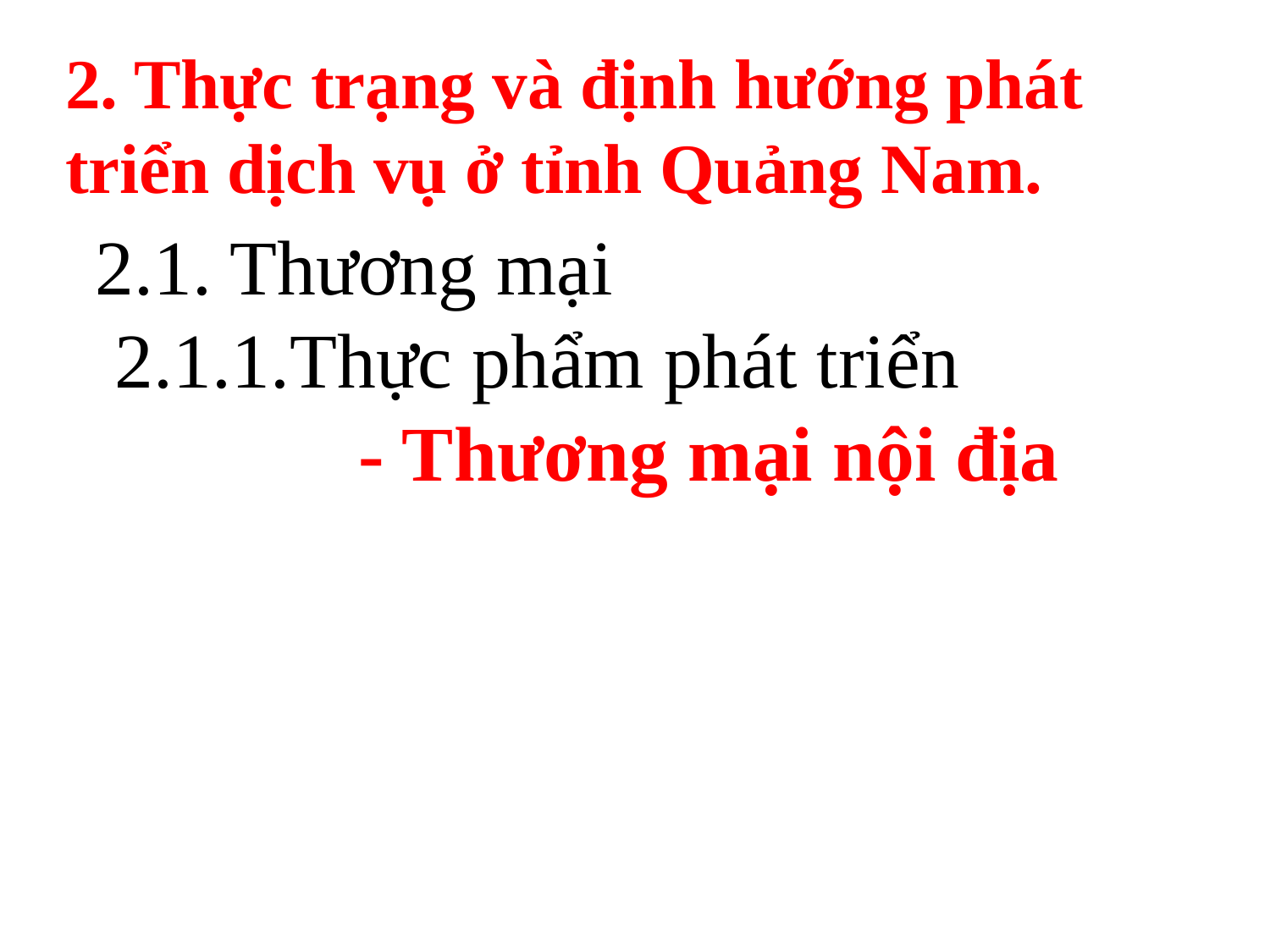

2. Thực trạng và định hướng phát triển dịch vụ ở tỉnh Quảng Nam.
 2.1. Thương mại
  2.1.1.Thực phẩm phát triển
      - Thương mại nội địa